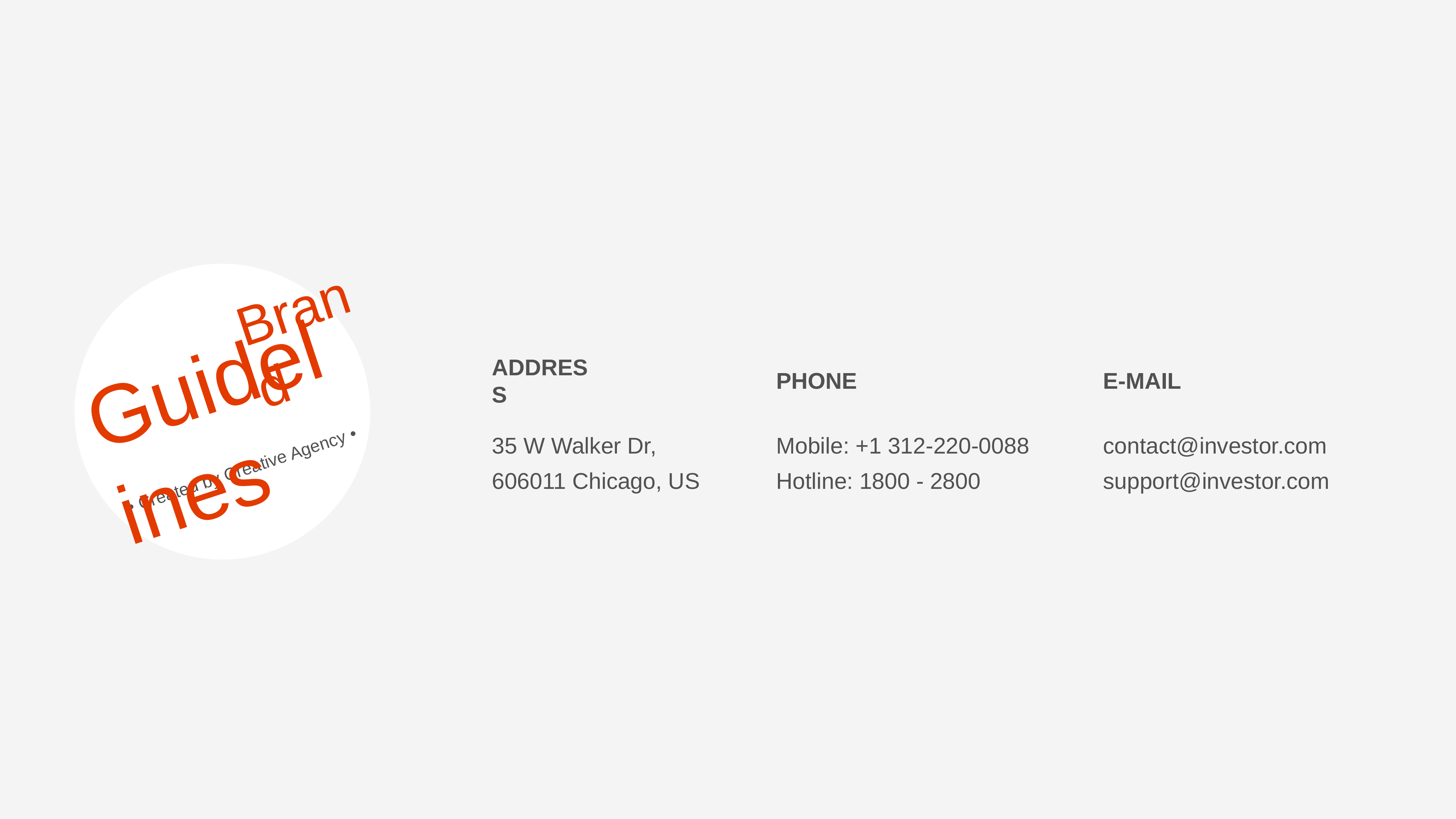

Brand
Address
Phone
E-mail
Guidelines
contact@investor.com
support@investor.com
Mobile: +1 312-220-0088
Hotline: 1800 - 2800
35 W Walker Dr,
606011 Chicago, US
• Created by Creative Agency •